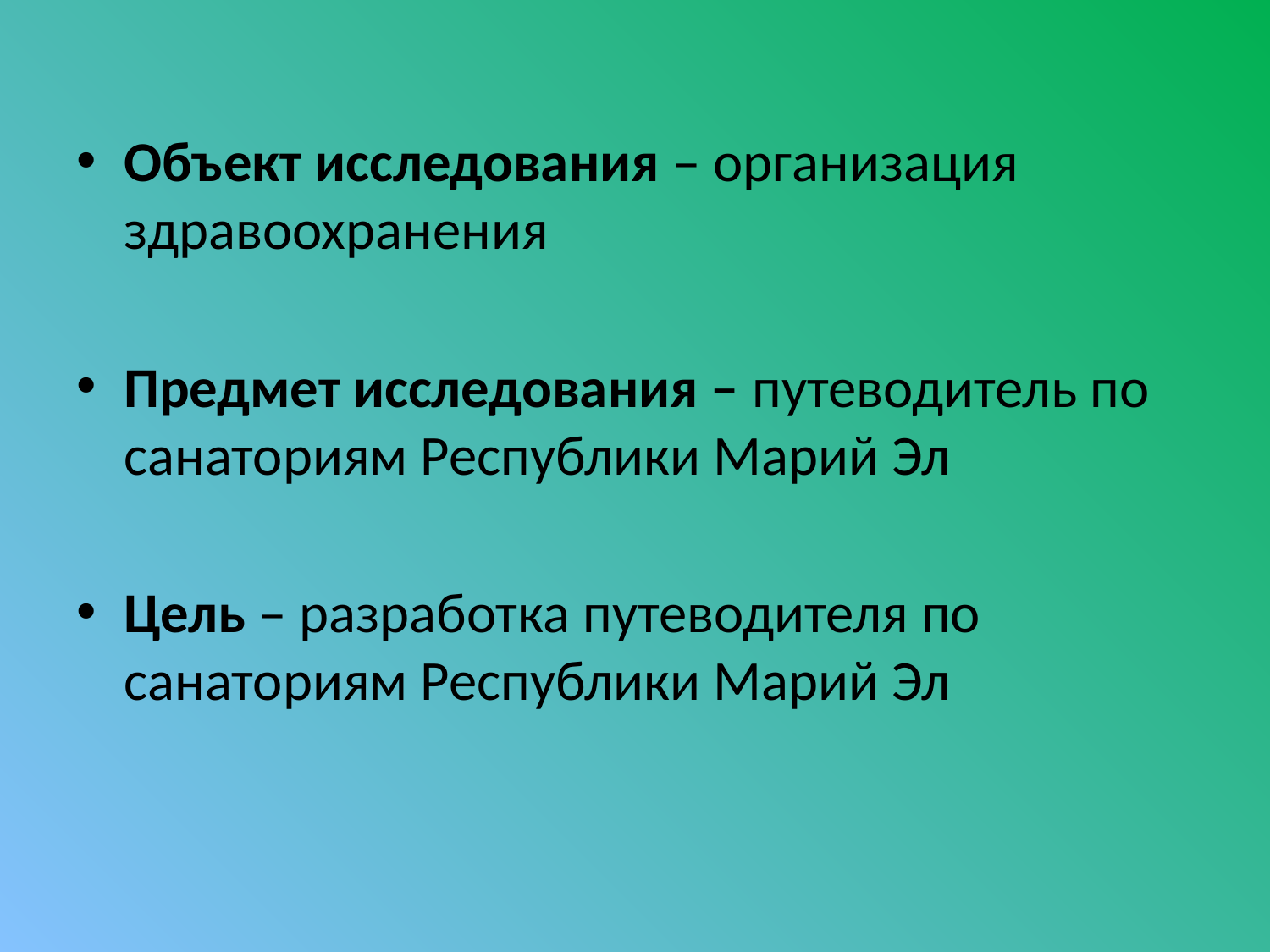

Объект исследования – организация здравоохранения

Предмет исследования – путеводитель по санаториям Республики Марий Эл

Цель – разработка путеводителя по санаториям Республики Марий Эл